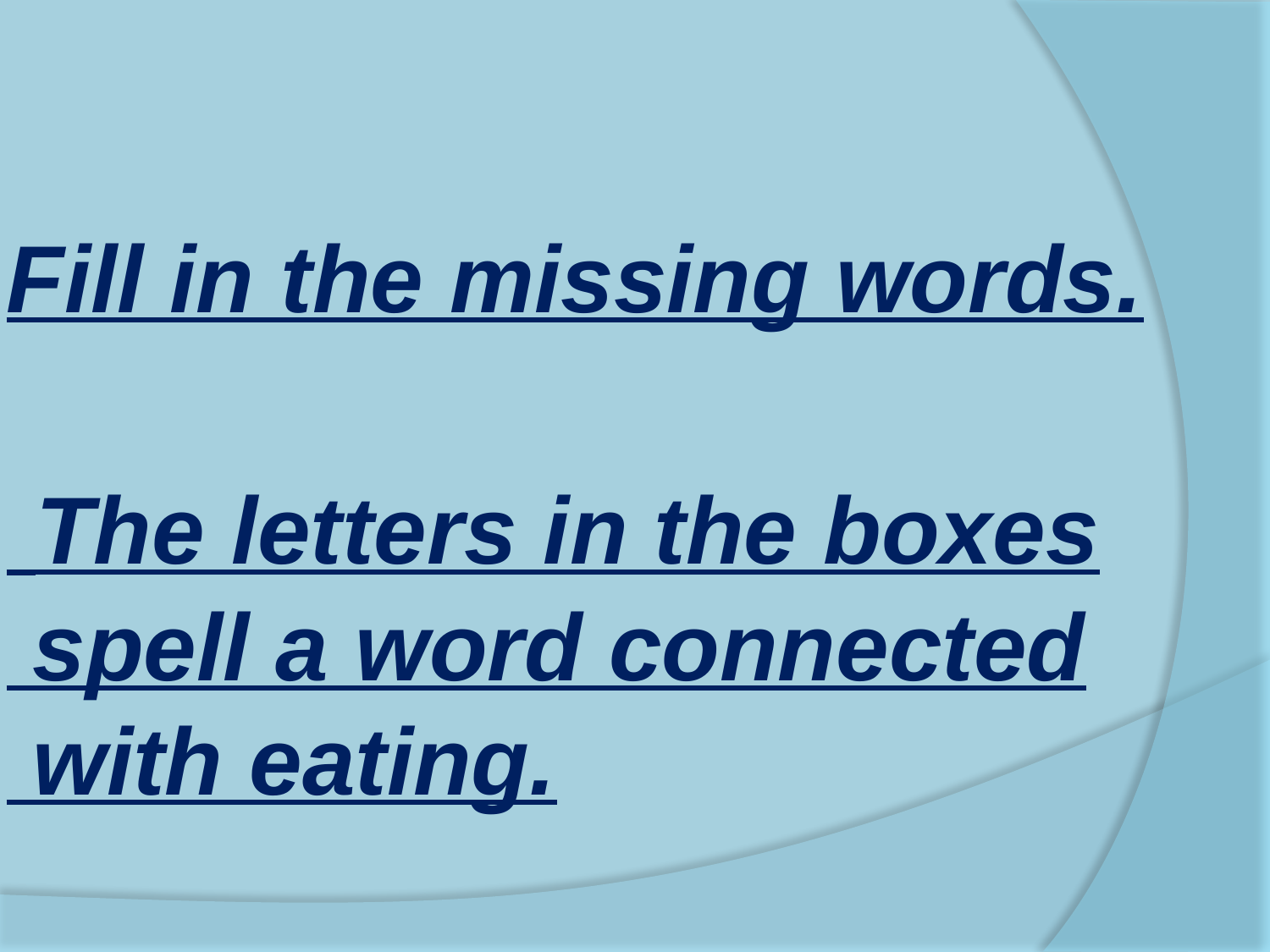

Fill in the missing words.
 The letters in the boxes
 spell a word connected
 with eating.